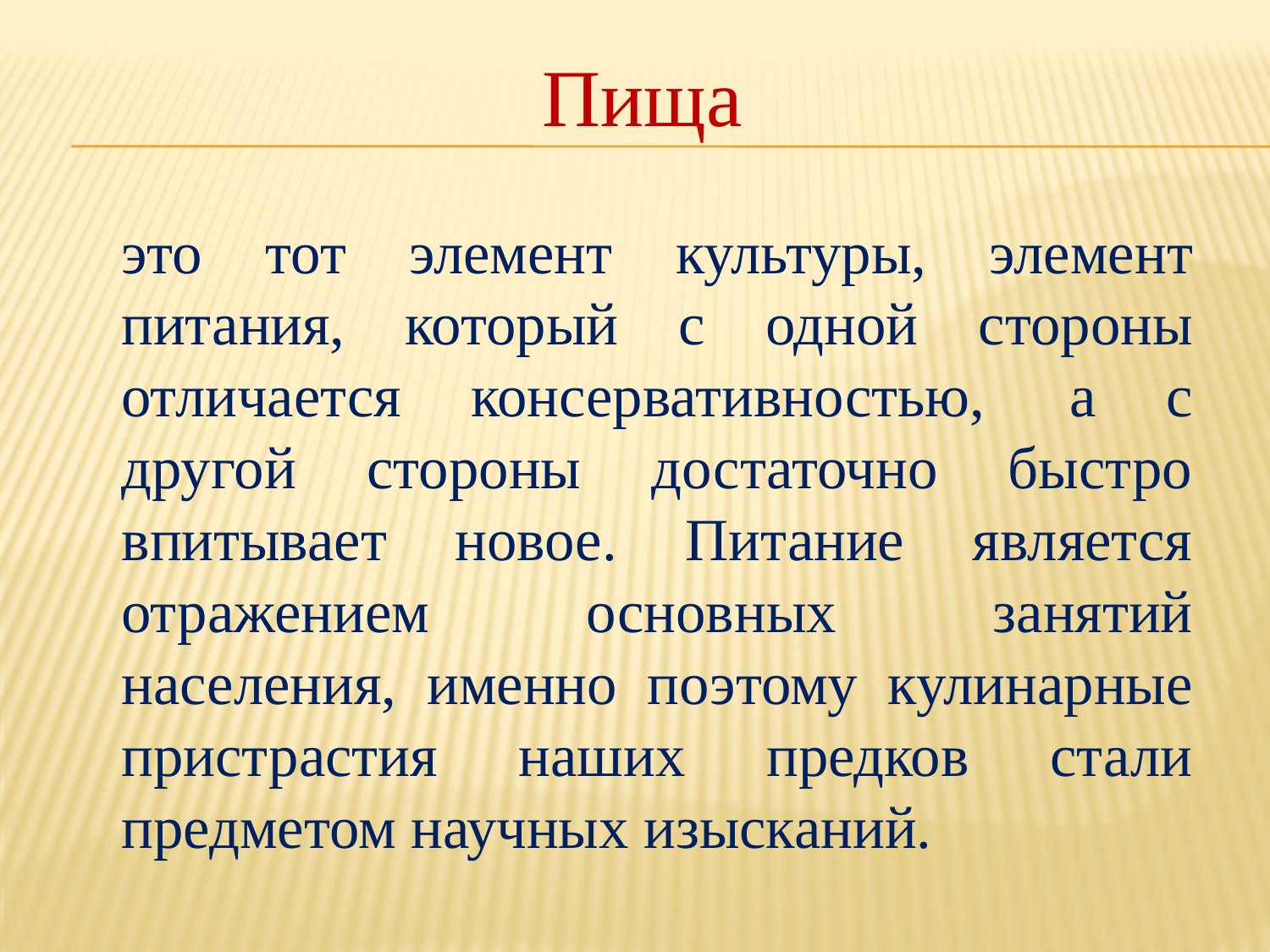

#
   Пища

		это тот элемент культуры, элемент питания, который с одной стороны отличается консервативностью,  а с другой стороны достаточно быстро впитывает новое. Питание является отражением основных занятий населения, именно поэтому кулинарные пристрастия наших предков стали предметом научных изысканий.